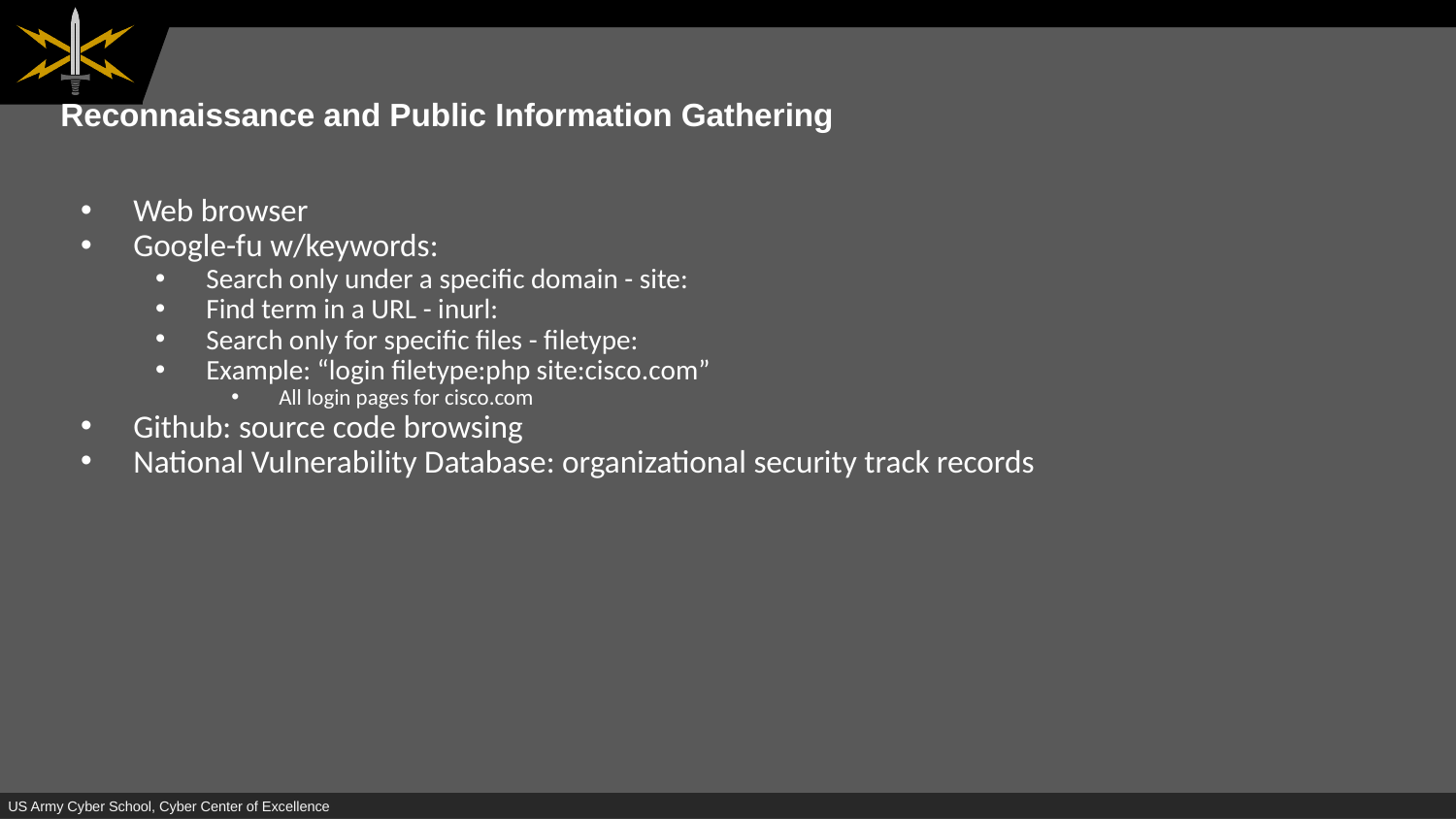

# Reconnaissance and Public Information Gathering
Web browser
Google-fu w/keywords:
Search only under a specific domain - site:
Find term in a URL - inurl:
Search only for specific files - filetype:
Example: “login filetype:php site:cisco.com”
All login pages for cisco.com
Github: source code browsing
National Vulnerability Database: organizational security track records